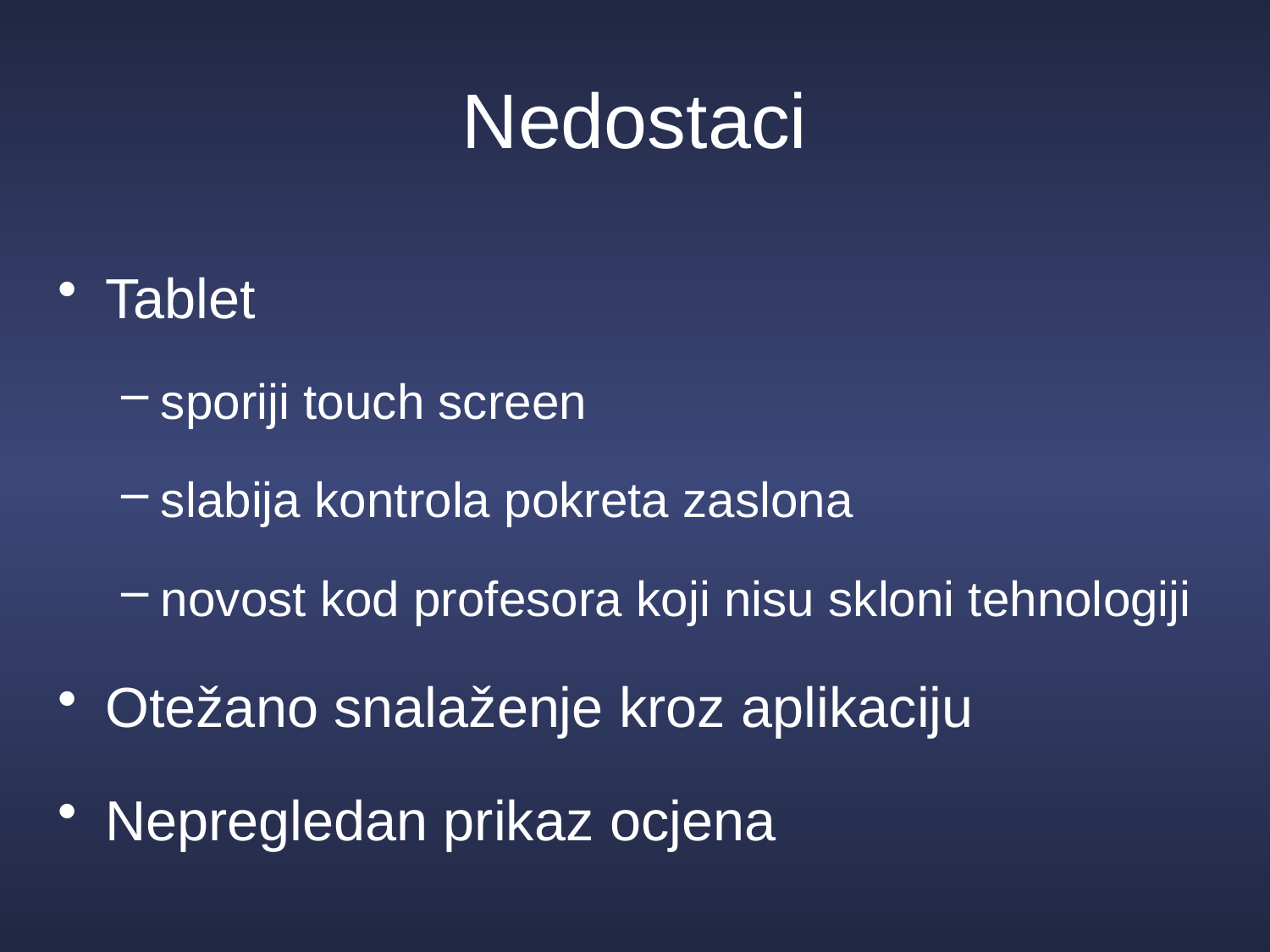

# Nedostaci
Tablet
sporiji touch screen
slabija kontrola pokreta zaslona
novost kod profesora koji nisu skloni tehnologiji
Otežano snalaženje kroz aplikaciju
Nepregledan prikaz ocjena